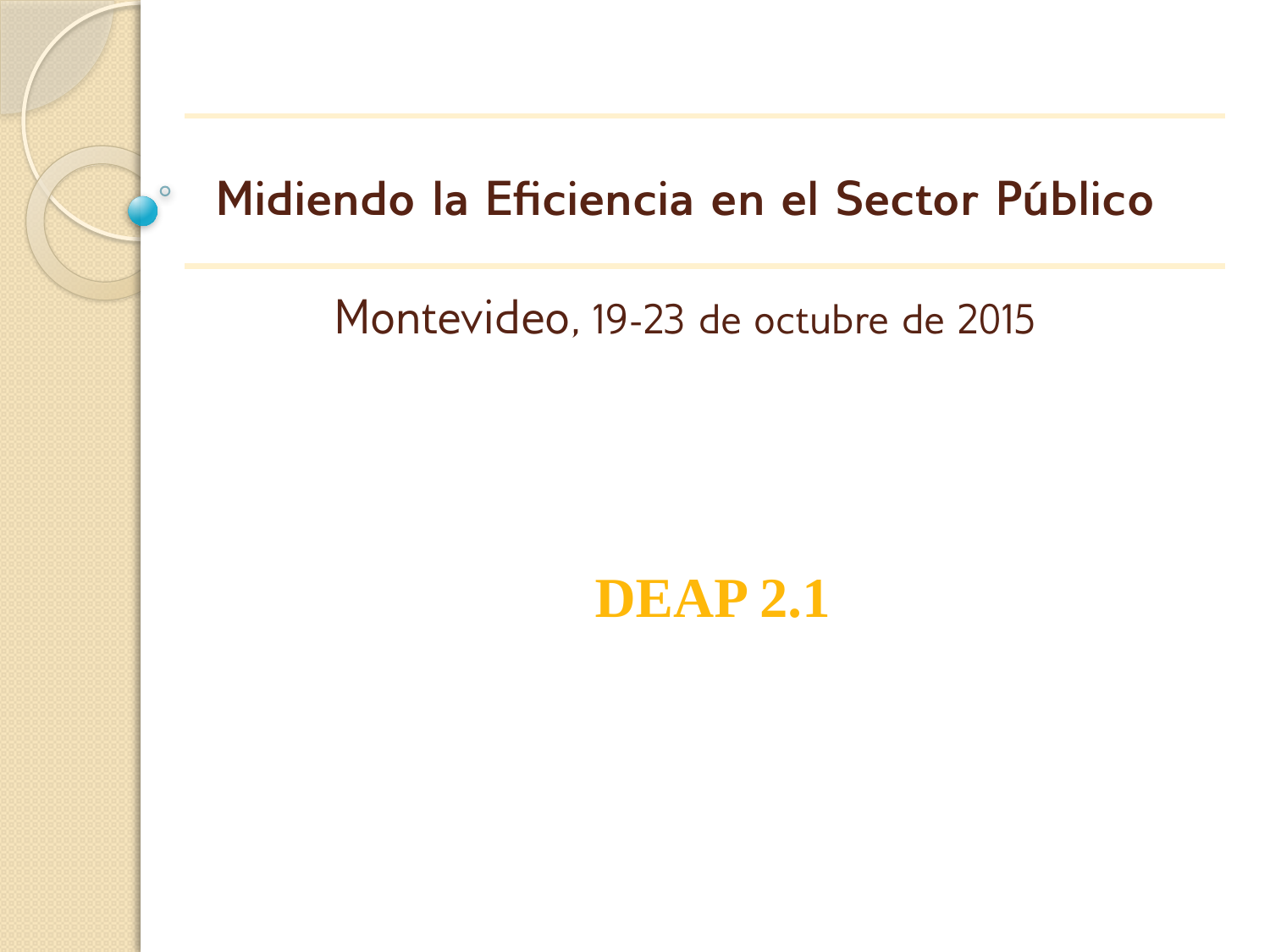

# Midiendo la Eficiencia en el Sector Público Montevideo, 19-23 de octubre de 2015
DEAP 2.1